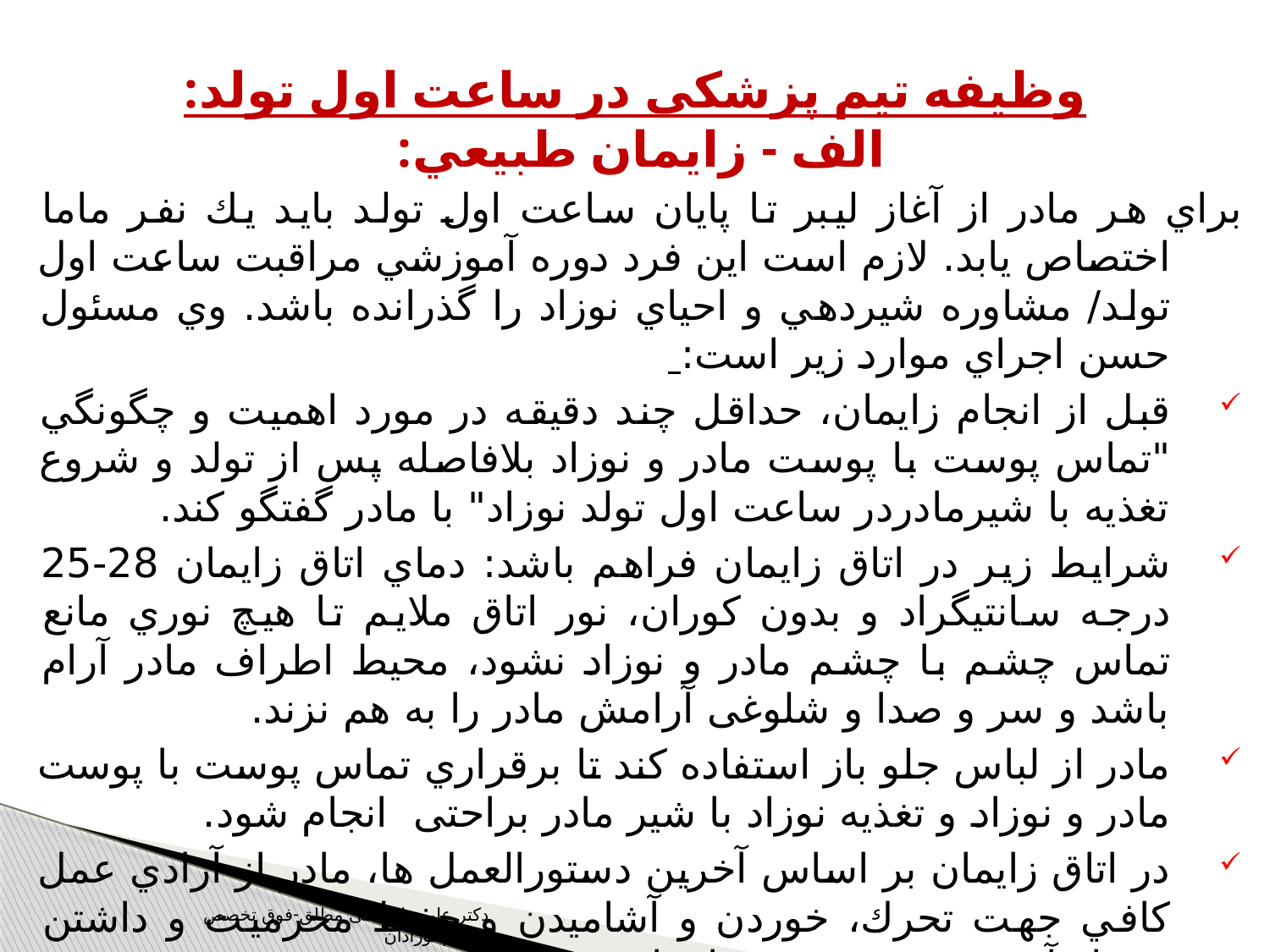

# وظیفه تیم پزشکی در ساعت اول تولد: الف - زايمان طبيعي:
براي هر مادر از آغاز ليبر تا پايان ساعت اول تولد بايد يك نفر ماما اختصاص يابد. لازم است اين فرد دوره آموزشي مراقبت ساعت اول تولد/ مشاوره شيردهي و احياي نوزاد را گذرانده باشد. وي مسئول حسن اجراي موارد زير است:
قبل از انجام زایمان، حداقل چند دقیقه در مورد اهميت و چگونگي "تماس پوست با پوست مادر و نوزاد بلافاصله پس از تولد و شروع تغذيه با شيرمادردر ساعت اول تولد نوزاد" با مادر گفتگو کند.
شرايط زير در اتاق زايمان فراهم باشد: دماي اتاق زايمان 28-25 درجه سانتيگراد و بدون كوران، نور اتاق ملايم تا هيچ نوري مانع تماس چشم با چشم مادر و نوزاد نشود، محیط اطراف مادر آرام باشد و سر و صدا و شلوغی آرامش مادر را به هم نزند.
مادر از لباس جلو باز استفاده کند تا برقراري تماس پوست با پوست مادر و نوزاد و تغذیه نوزاد با شیر مادر براحتی  انجام شود.
در اتاق زايمان بر اساس آخرين دستورالعمل ها، مادر از آزادي عمل كافي جهت تحرك، خوردن و آشاميدن و حفظ محرميت و داشتن همراه آموزش ديده برخوردار باشد .DOULA
دکتر علیرضا جشنی مطلق-فوق تخصص محترم نوزادان